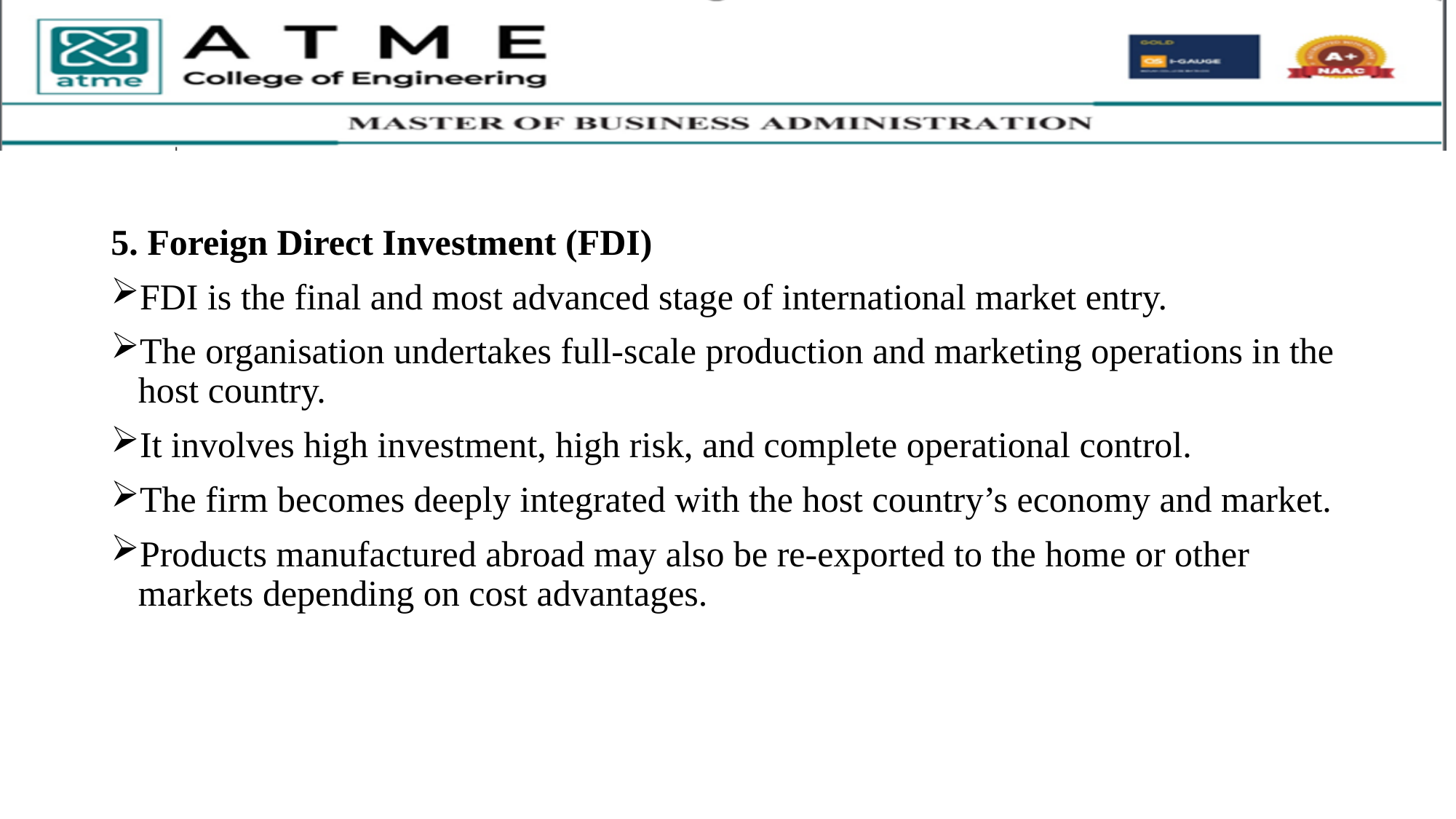

5. Foreign Direct Investment (FDI)
FDI is the final and most advanced stage of international market entry.
The organisation undertakes full-scale production and marketing operations in the host country.
It involves high investment, high risk, and complete operational control.
The firm becomes deeply integrated with the host country’s economy and market.
Products manufactured abroad may also be re-exported to the home or other markets depending on cost advantages.